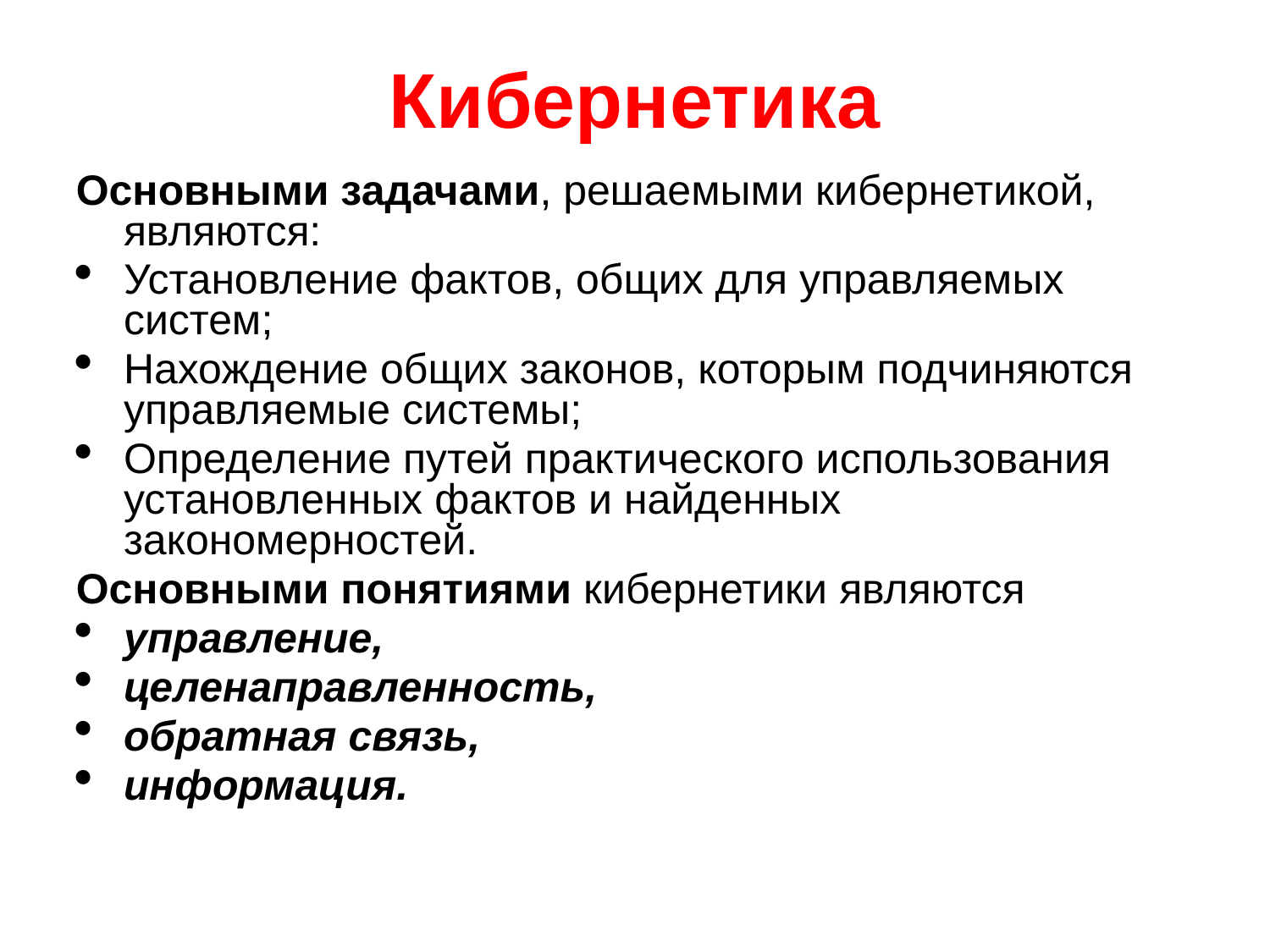

Кибернетика
Основными задачами, решаемыми кибернетикой, являются:
Установление фактов, общих для управляемых систем;
Нахождение общих законов, которым подчиняются управляемые системы;
Определение путей практического использования установленных фактов и найденных закономерностей.
Основными понятиями кибернетики являются
управление,
целенаправленность,
обратная связь,
информация.